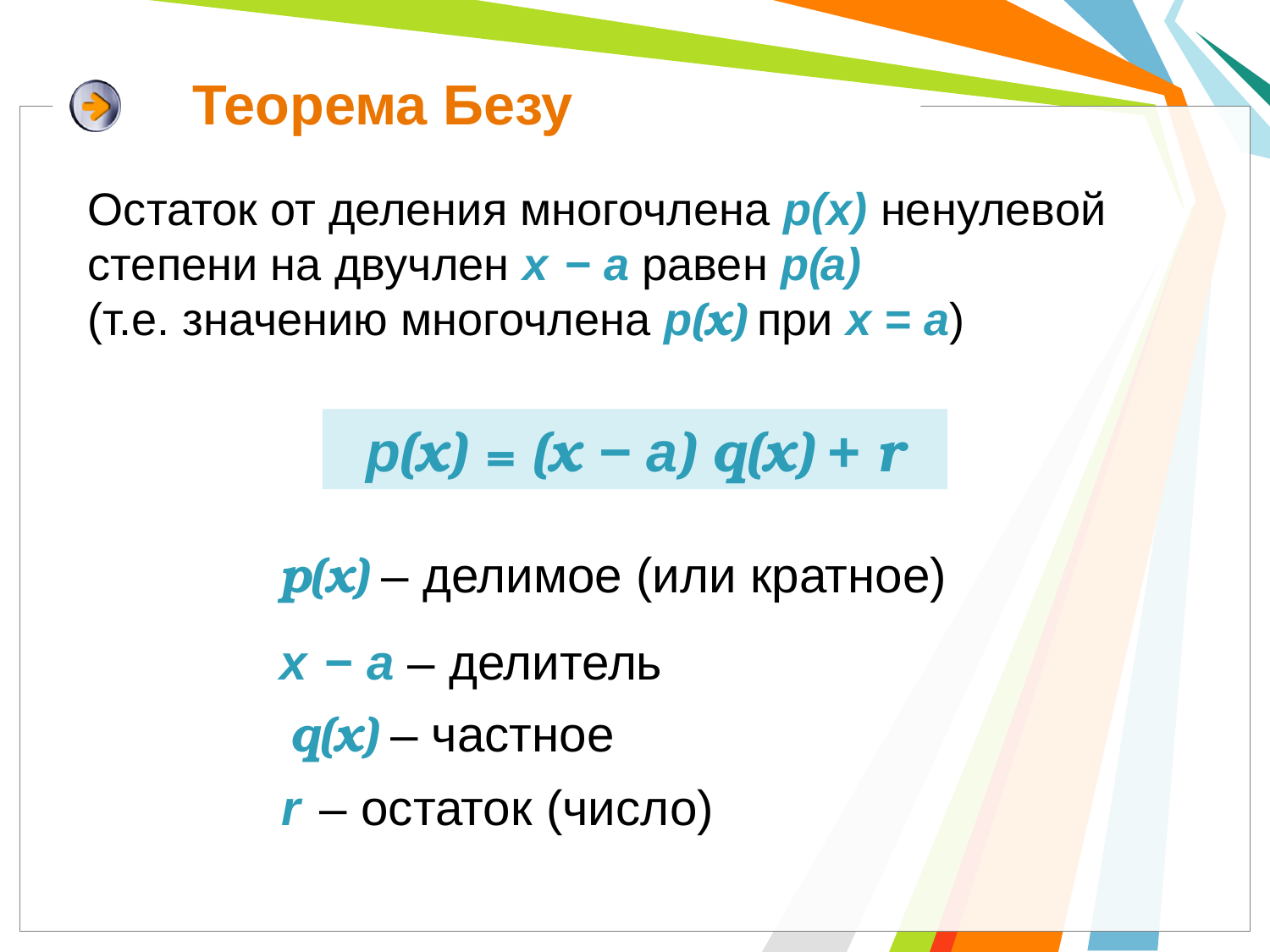

# Теорема Безу
Остаток от деления многочлена р(х) ненулевой степени на двучлен x − а равен р(а)
(т.е. значению многочлена р(x) при х = а)
р(x) = (x − а) q(x) + r
p(x) – делимое (или кратное)
x − а – делитель
q(x) – частное
r – остаток (число)